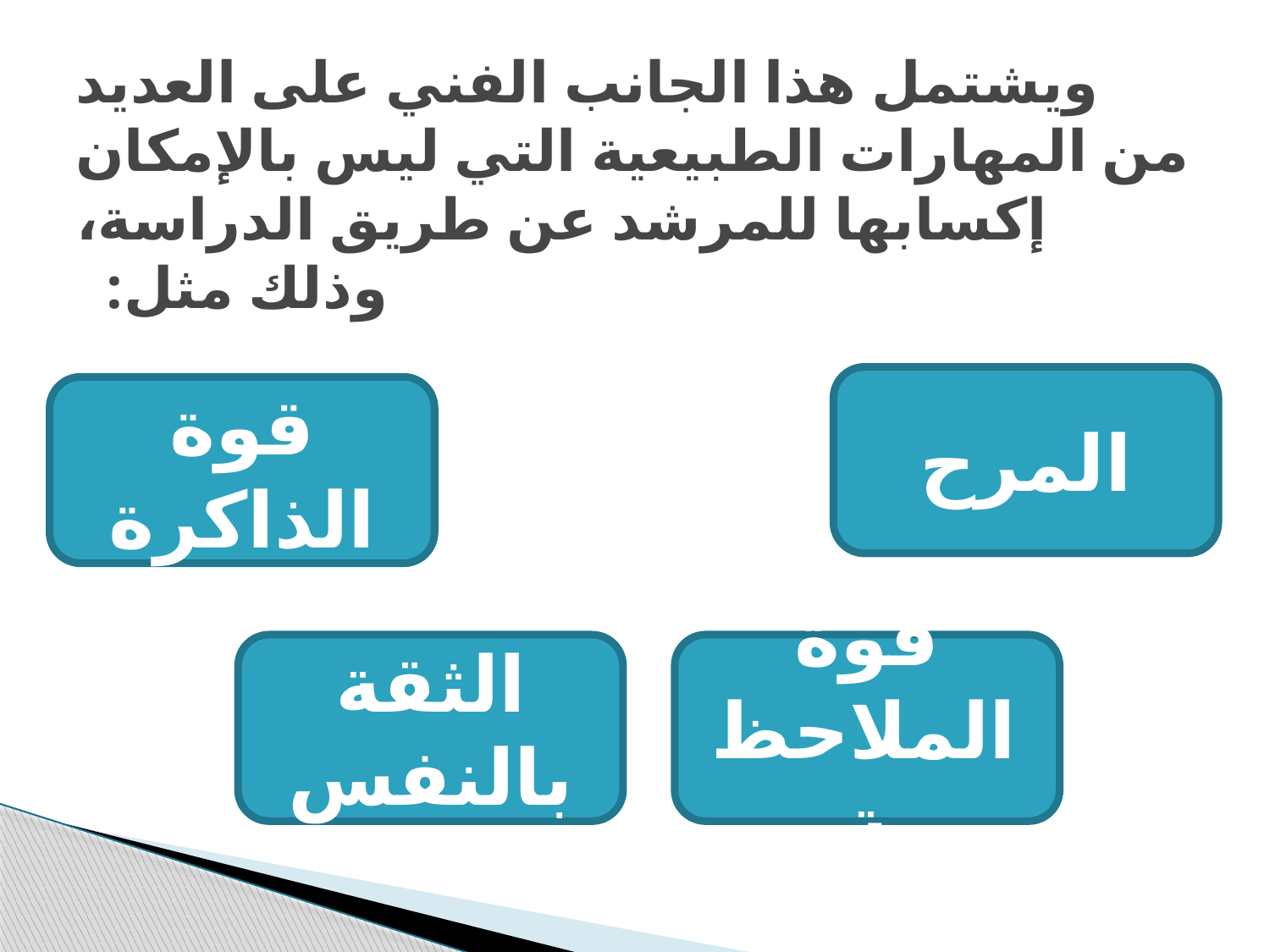

# ويشتمل هذا الجانب الفني على العديد من المهارات الطبيعية التي ليس بالإمكان إكسابها للمرشد عن طريق الدراسة، وذلك مثل:

المرح
قوة الذاكرة
الثقة بالنفس
قوة الملاحظة